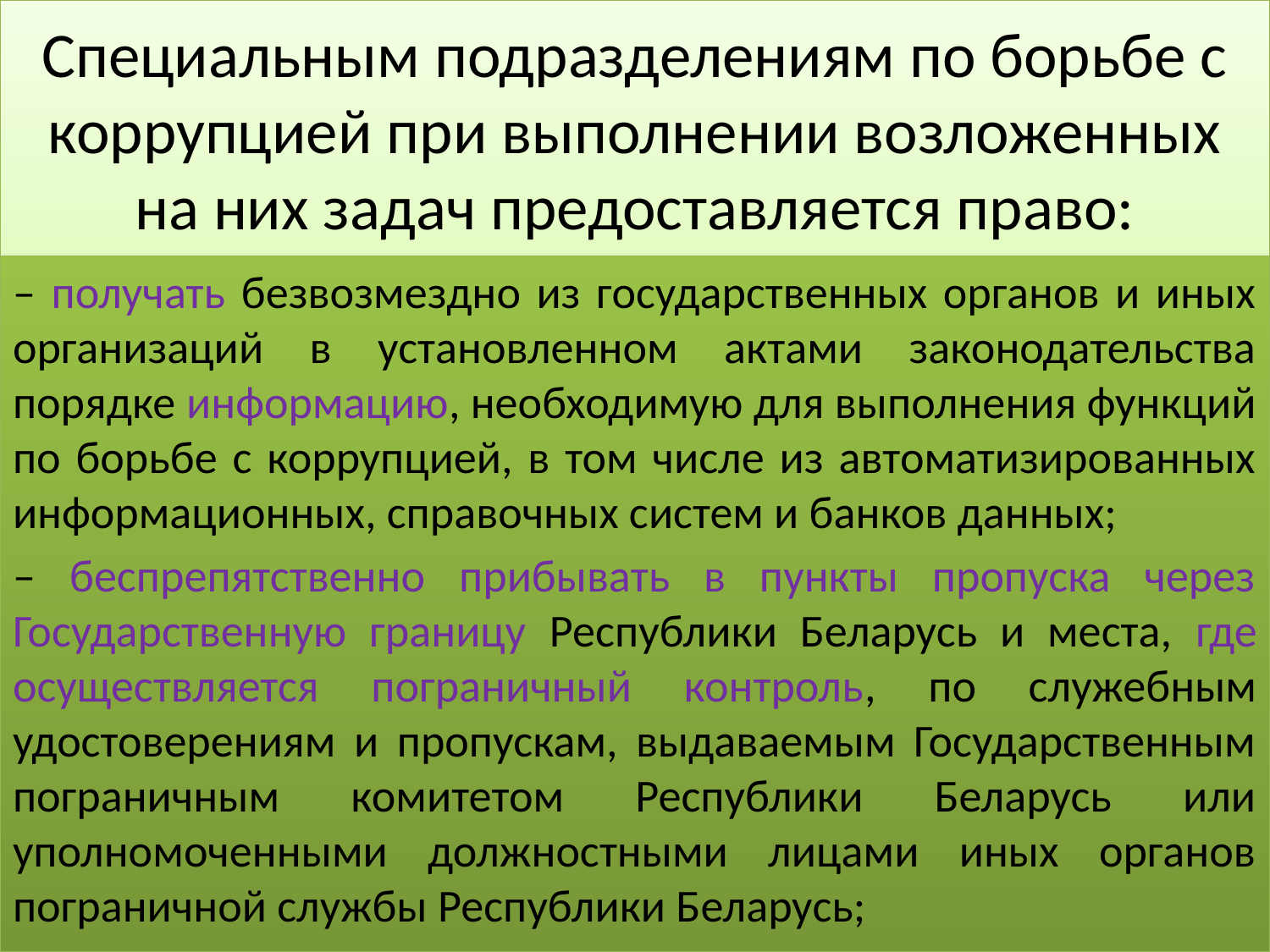

# Специальным подразделениям по борьбе с коррупцией при выполнении возложенных на них задач предоставляется право:
– получать безвозмездно из государственных органов и иных организаций в установленном актами законодательства порядке информацию, необходимую для выполнения функций по борьбе с коррупцией, в том числе из автоматизированных информационных, справочных систем и банков данных;
– беспрепятственно прибывать в пункты пропуска через Государственную границу Республики Беларусь и места, где осуществляется пограничный контроль, по служебным удостоверениям и пропускам, выдаваемым Государственным пограничным комитетом Республики Беларусь или уполномоченными должностными лицами иных органов пограничной службы Республики Беларусь;
27